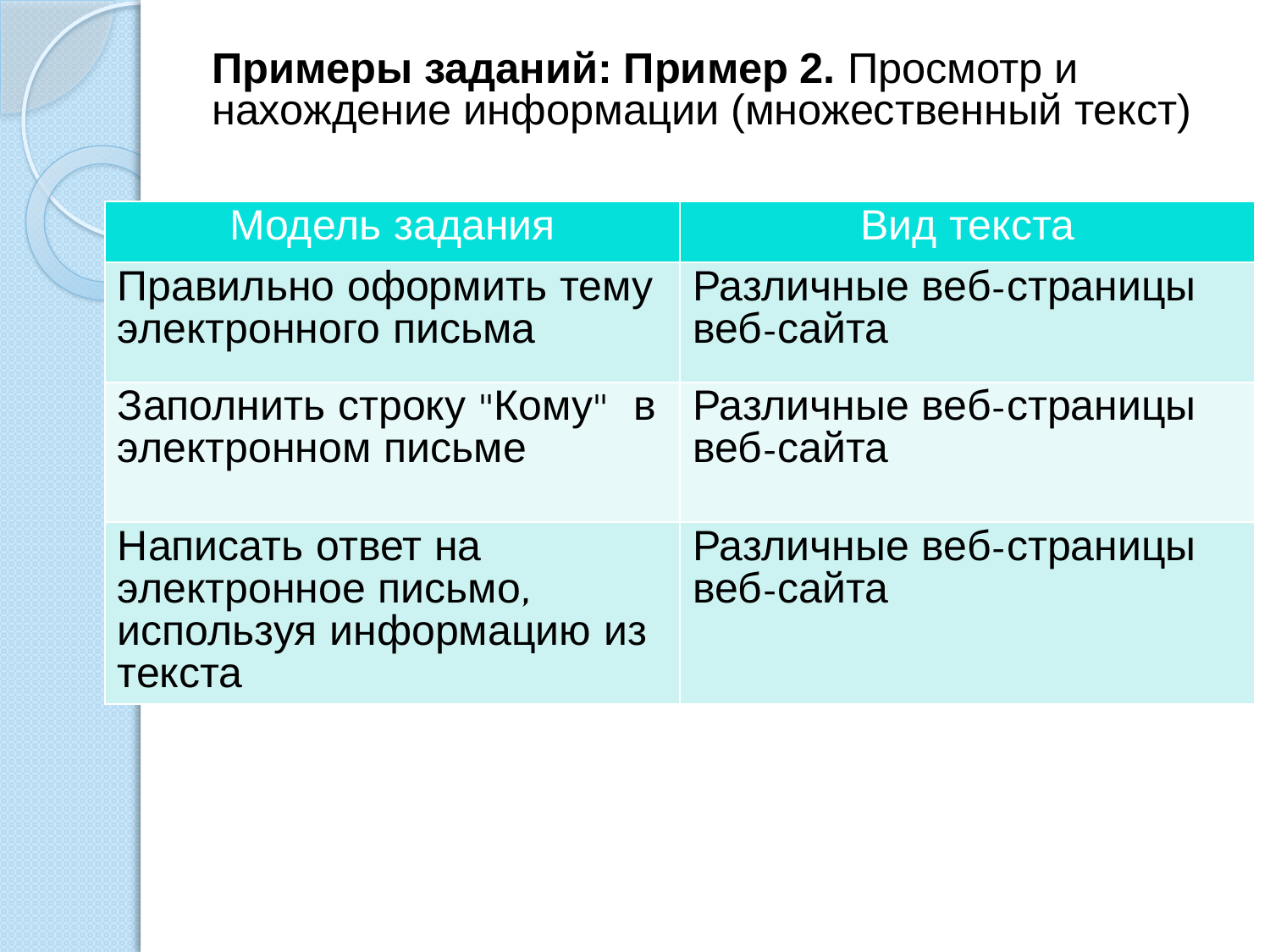

# Примеры заданий: Пример 2. Просмотр и нахождение информации (множественный текст)

| Модель задания | Вид текста |
| --- | --- |
| Правильно оформить тему электронного письма | Различные веб-страницы веб-сайта |
| Заполнить строку "Кому" в электронном письме | Различные веб-страницы веб-сайта |
| Написать ответ на электронное письмо, используя информацию из текста | Различные веб-страницы веб-сайта |